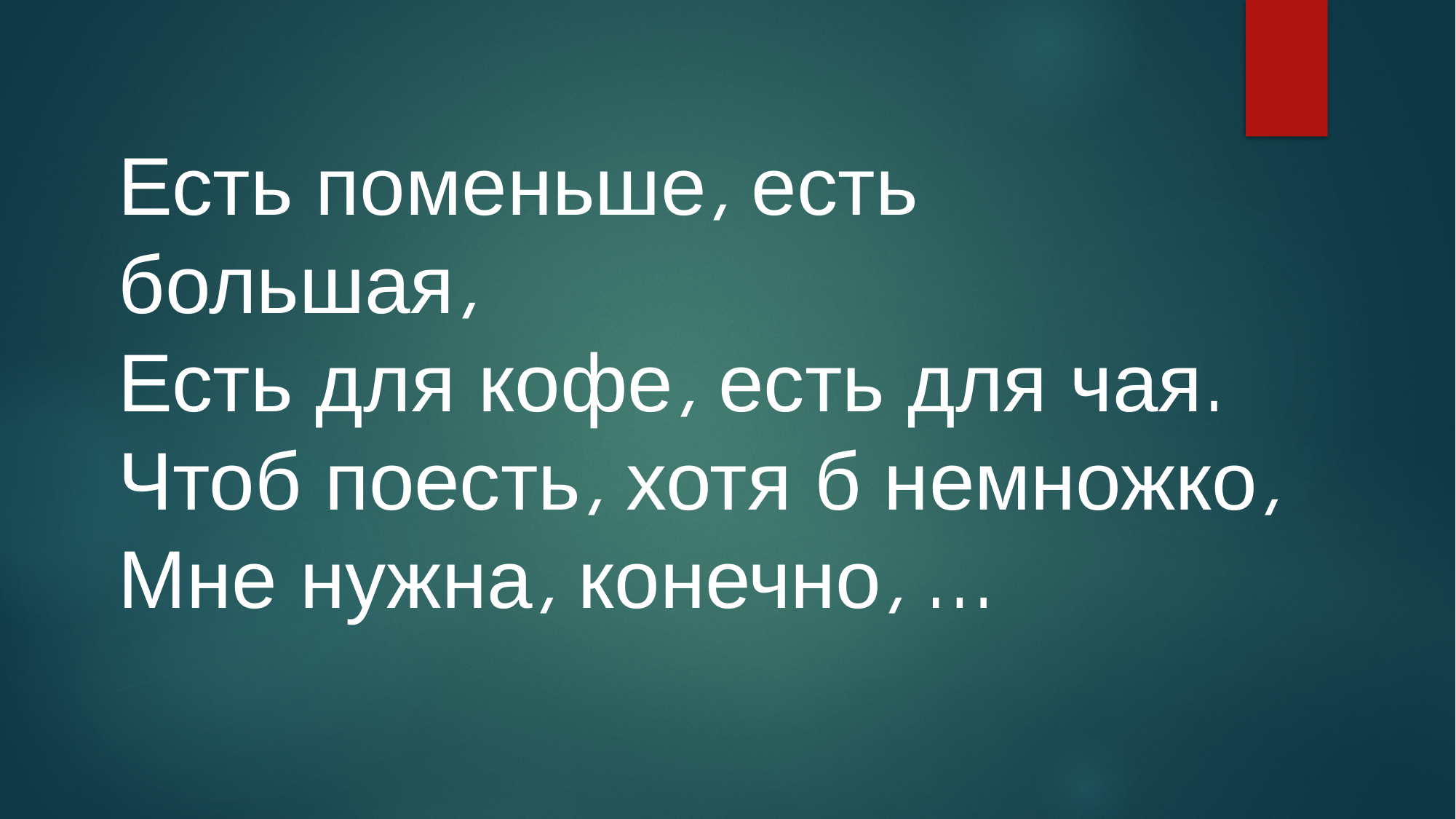

Есть поменьше, есть большая,
Есть для кофе, есть для чая.
Чтоб поесть, хотя б немножко,
Мне нужна, конечно, …